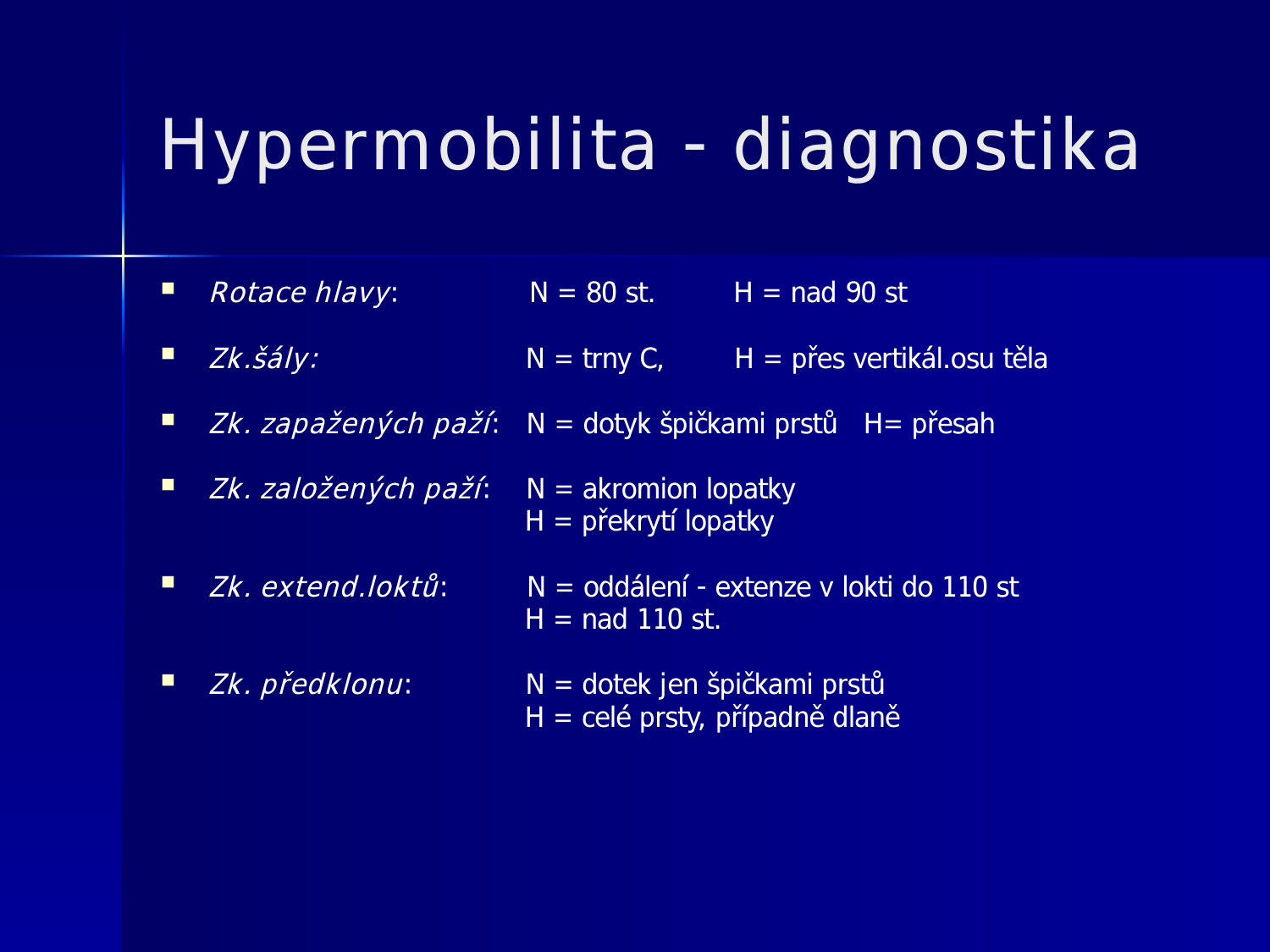

# Hypermobilita - diagnostika
Rotace hlavy:               N = 80 st.         H = nad 90 st

Zk.šály:                        N = trny C,        H = přes vertikál.osu těla

Zk. zapažených paží:   N = dotyk špičkami prstů   H= přesah

Zk. založených paží:    N = akromion lopatky
                                          H = překrytí lopatky

Zk. extend.loktů:         N = oddálení - extenze v lokti do 110 st
                                          H = nad 110 st.

Zk. předklonu:             N = dotek jen špičkami prstů
                                          H = celé prsty, případně dlaně